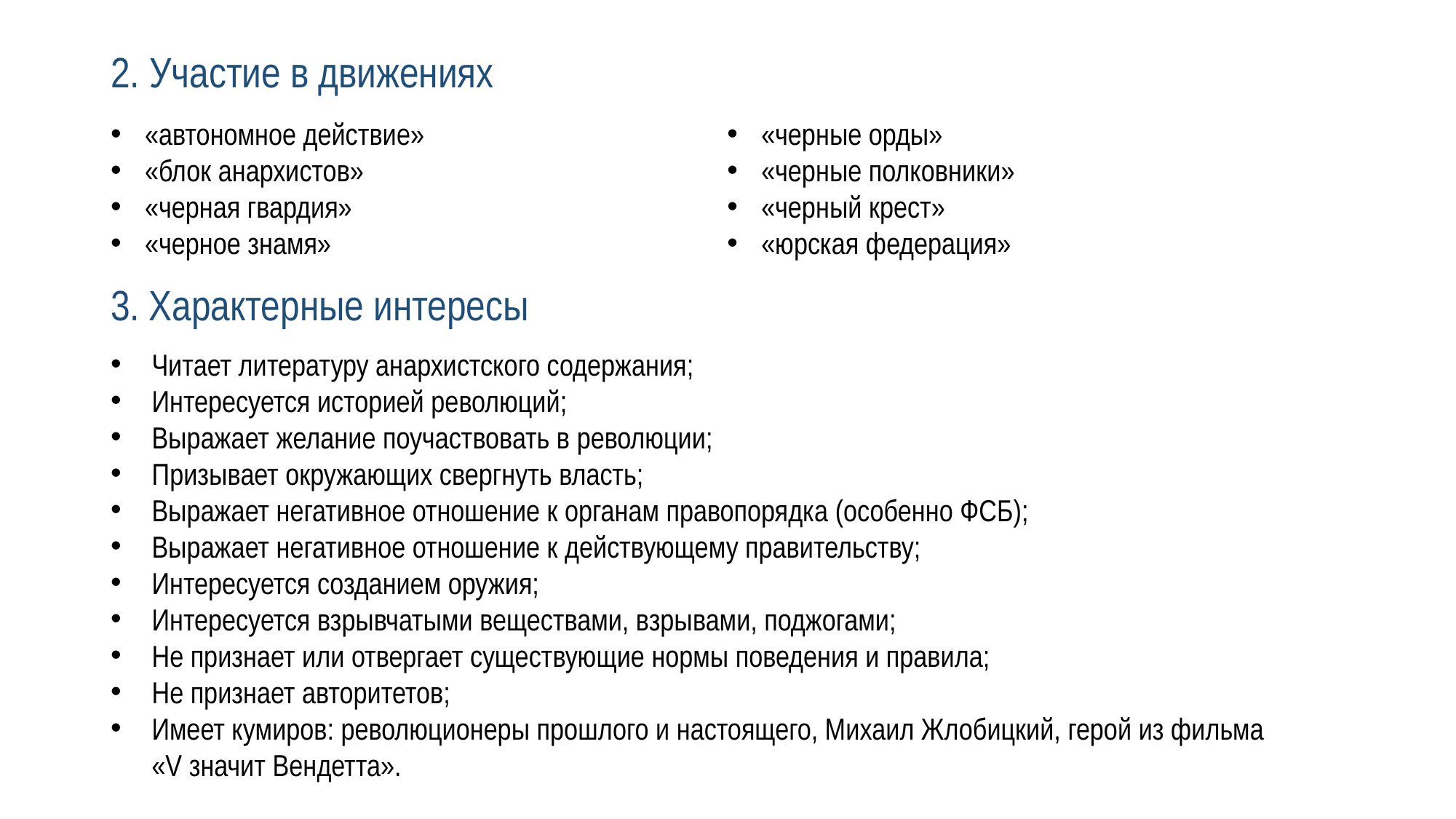

# 2. Участие в движениях
«автономное действие»
«блок анархистов»
«черная гвардия»
«черное знамя»
«черные орды»
«черные полковники»
«черный крест»
«юрская федерация»
3. Характерные интересы
Читает литературу анархистского содержания;
Интересуется историей революций;
Выражает желание поучаствовать в революции;
Призывает окружающих свергнуть власть;
Выражает негативное отношение к органам правопорядка (особенно ФСБ);
Выражает негативное отношение к действующему правительству;
Интересуется созданием оружия;
Интересуется взрывчатыми веществами, взрывами, поджогами;
Не признает или отвергает существующие нормы поведения и правила;
Не признает авторитетов;
Имеет кумиров: революционеры прошлого и настоящего, Михаил Жлобицкий, герой из фильма «V значит Вендетта».